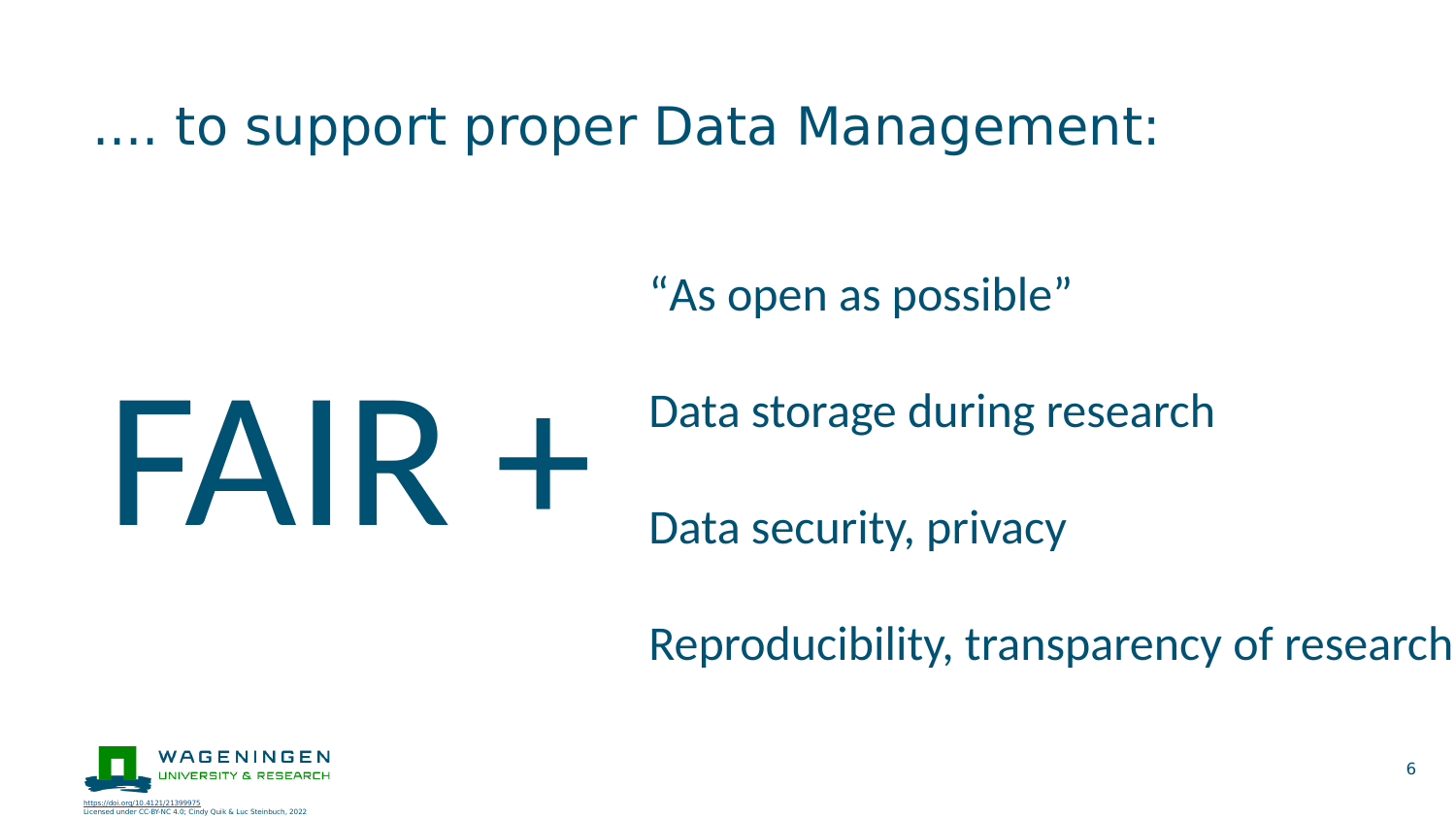

# .... to support proper Data Management:

“As open as possible”

Data storage during research

Data security, privacy

Reproducibility, transparency of research

FAIR +
6